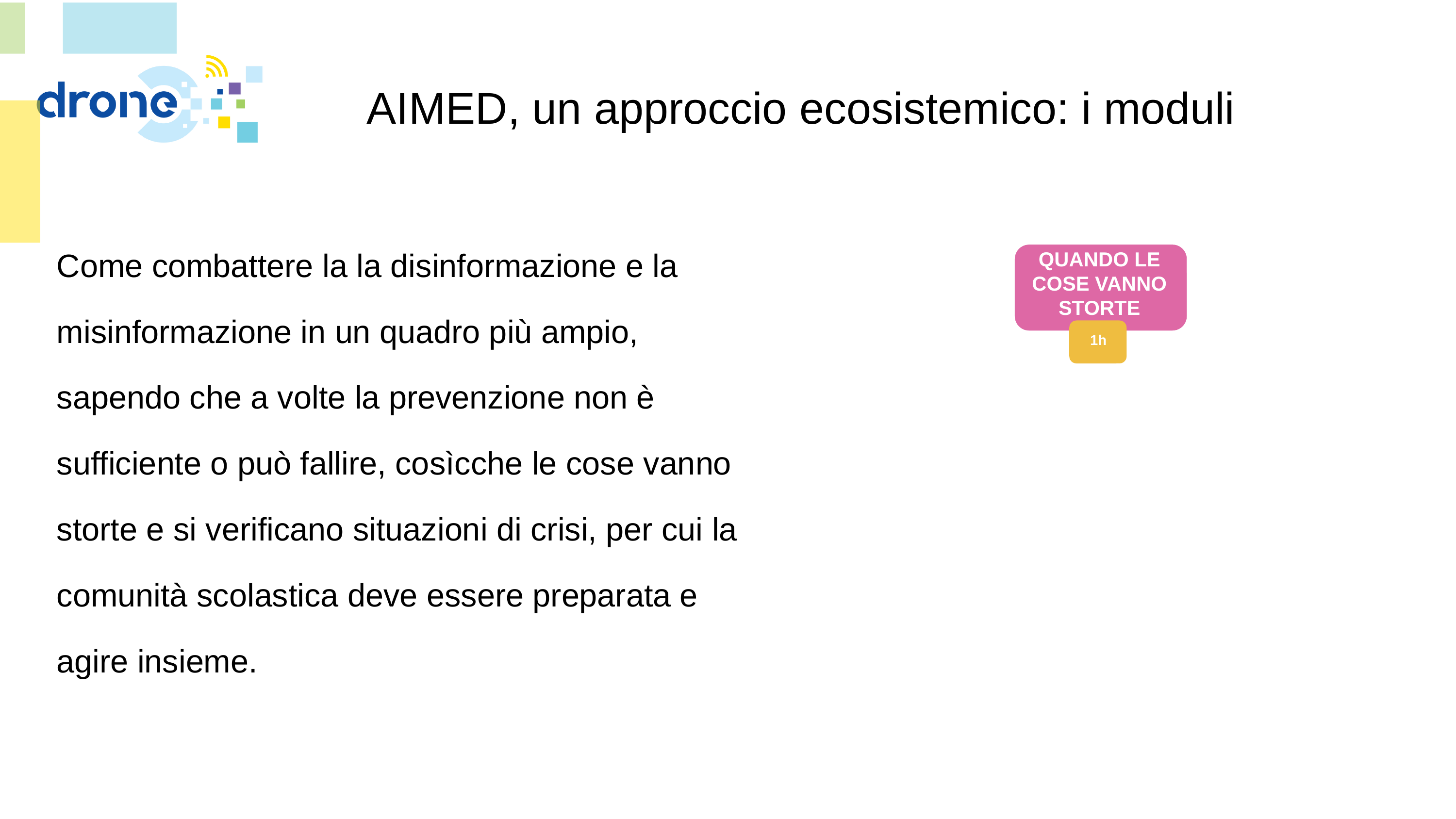

# AIMED, un approccio ecosistemico: i moduli

Come combattere la la disinformazione e la misinformazione in un quadro più ampio, sapendo che a volte la prevenzione non è sufficiente o può fallire, cosìcche le cose vanno storte e si verificano situazioni di crisi, per cui la comunità scolastica deve essere preparata e agire insieme.
QUANDO LE COSE VANNO STORTE

1h